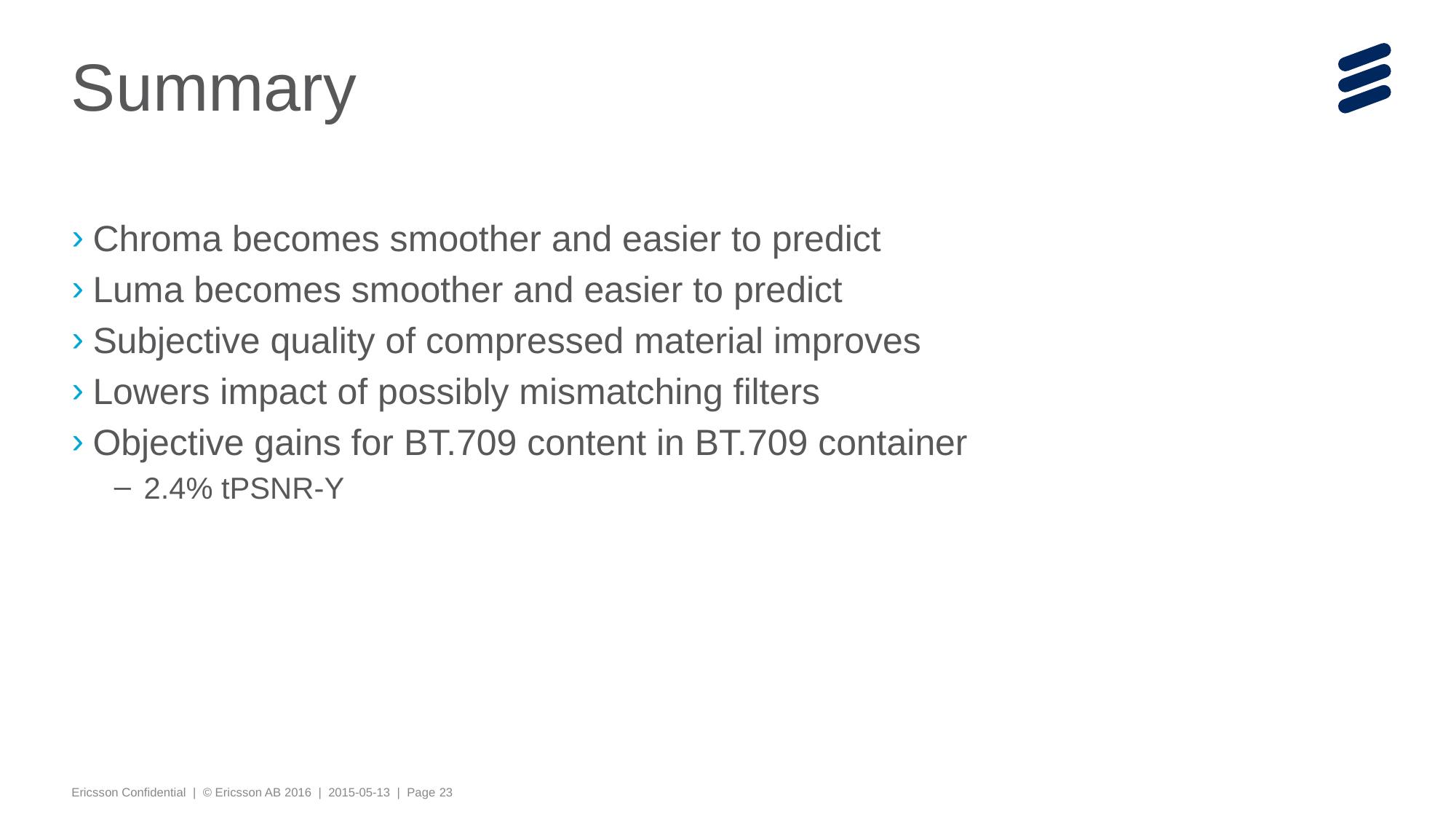

# Summary
Chroma becomes smoother and easier to predict
Luma becomes smoother and easier to predict
Subjective quality of compressed material improves
Lowers impact of possibly mismatching filters
Objective gains for BT.709 content in BT.709 container
 2.4% tPSNR-Y